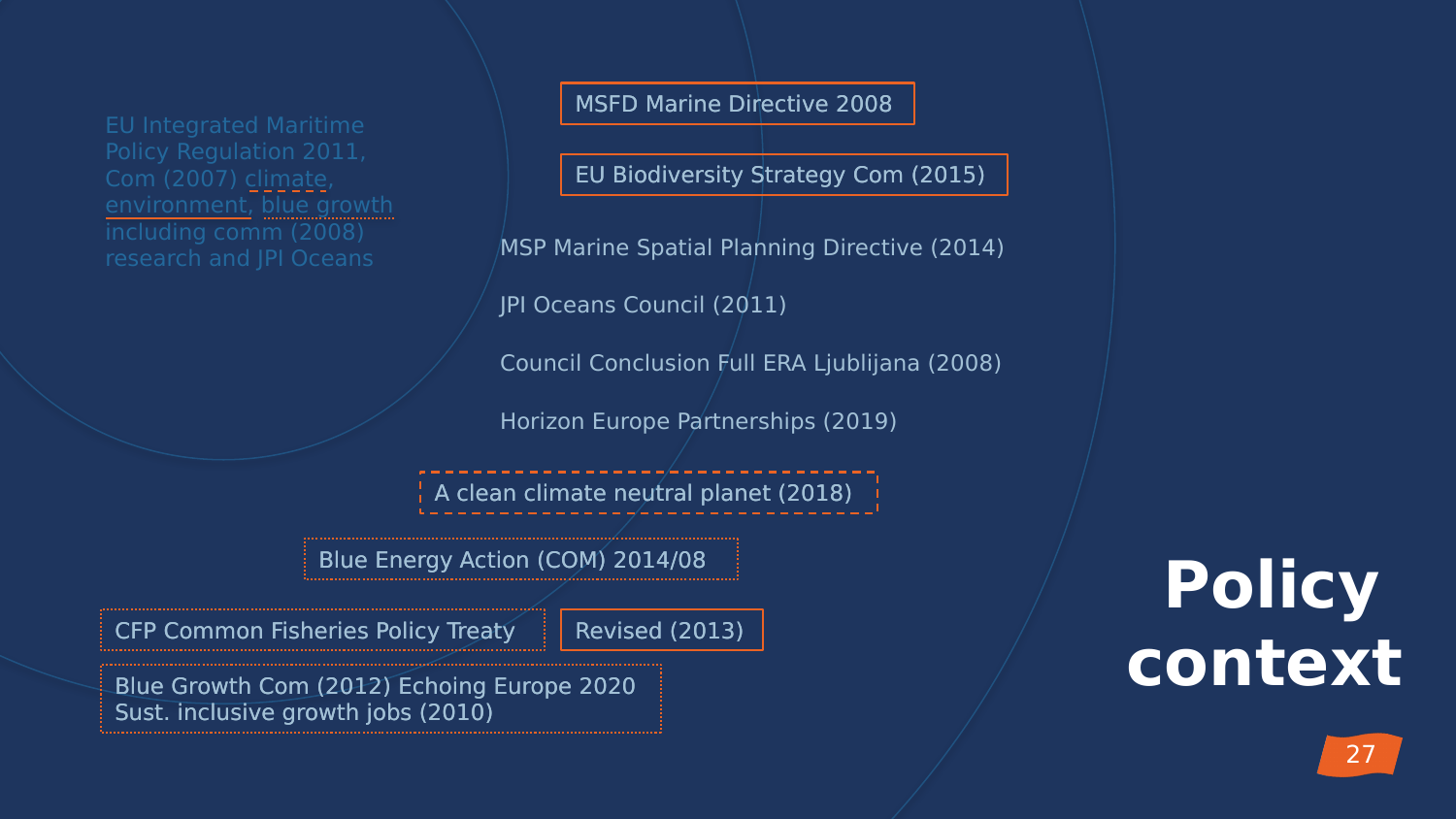

MSFD Marine Directive 2008
MSFD Marine Directive 2008
EU Integrated Maritime
Policy Regulation 2011,
Com (2007) climate, environment, blue growth
including comm (2008)
research and JPI Oceans
EU Biodiversity Strategy Com (2015)
EU Biodiversity Strategy Com (2015)
MSP Marine Spatial Planning Directive (2014)
JPI Oceans Council (2011)

Council Conclusion Full ERA Ljublijana (2008)
Horizon Europe Partnerships (2019)
A clean climate neutral planet (2018)
A clean climate neutral planet (2018)
# Policy context
Blue Energy Action (COM) 2014/08
Blue Energy Action (COM) 2014/08
CFP Common Fisheries Policy Treaty
CFP Common Fisheries Policy Treaty
Revised (2013)
Revised (2013)
Blue Growth Com (2012) Echoing Europe 2020
Sust. inclusive growth jobs (2010)
Blue Growth Com (2012) Echoing Europe 2020
Sust. inclusive growth jobs (2010)
27